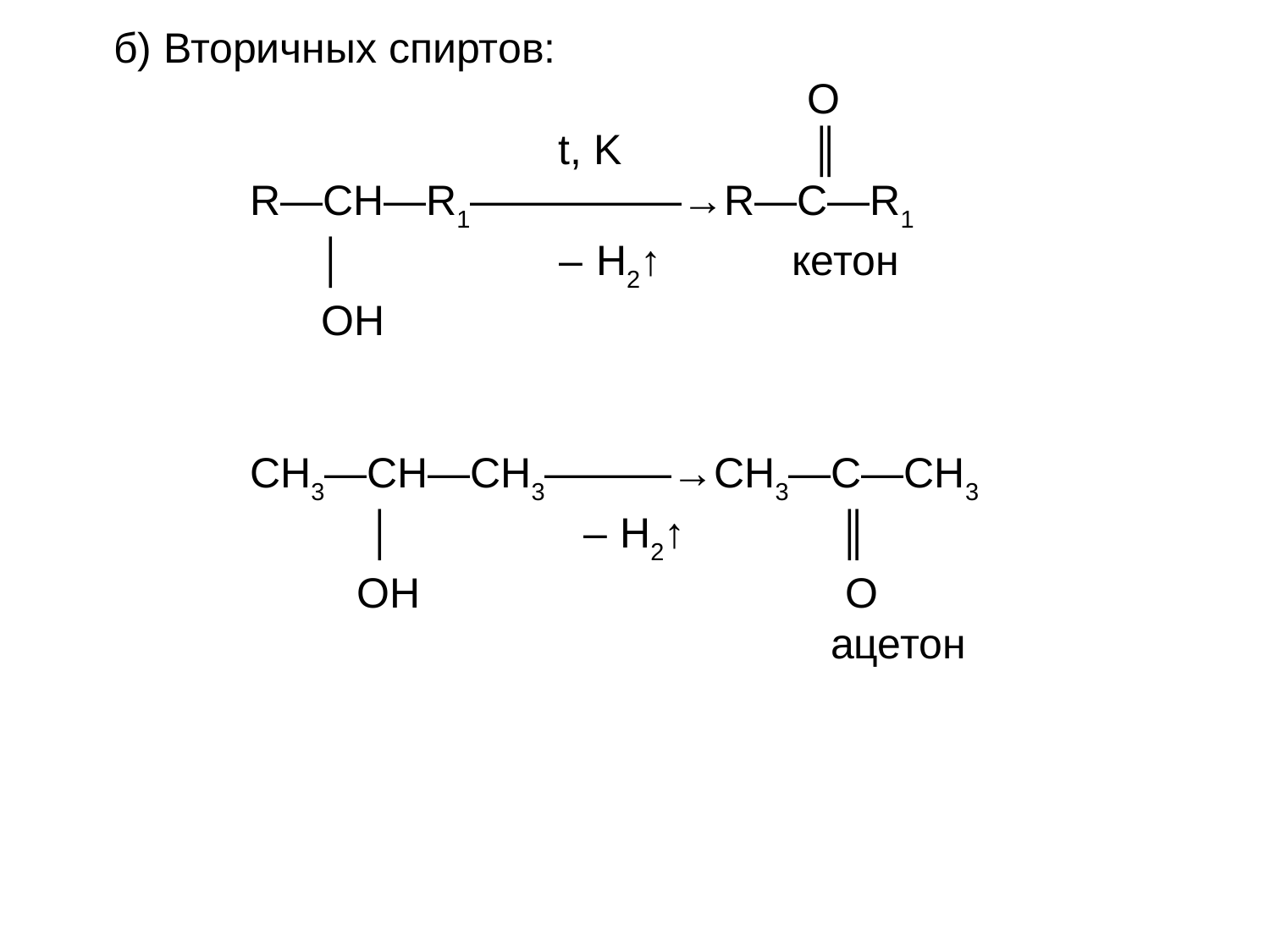

б) Вторичных спиртов:
                                                               O
                                          t, K                ║
                R—CH—R1—————→R—C—R1
                      │                  – H2↑           кетон
                      OH

                СН3—СН—СН3———→СН3—С—СН3
                          │                – Н2↑             ║
                         ОН                                    О
                                                                 ацетон